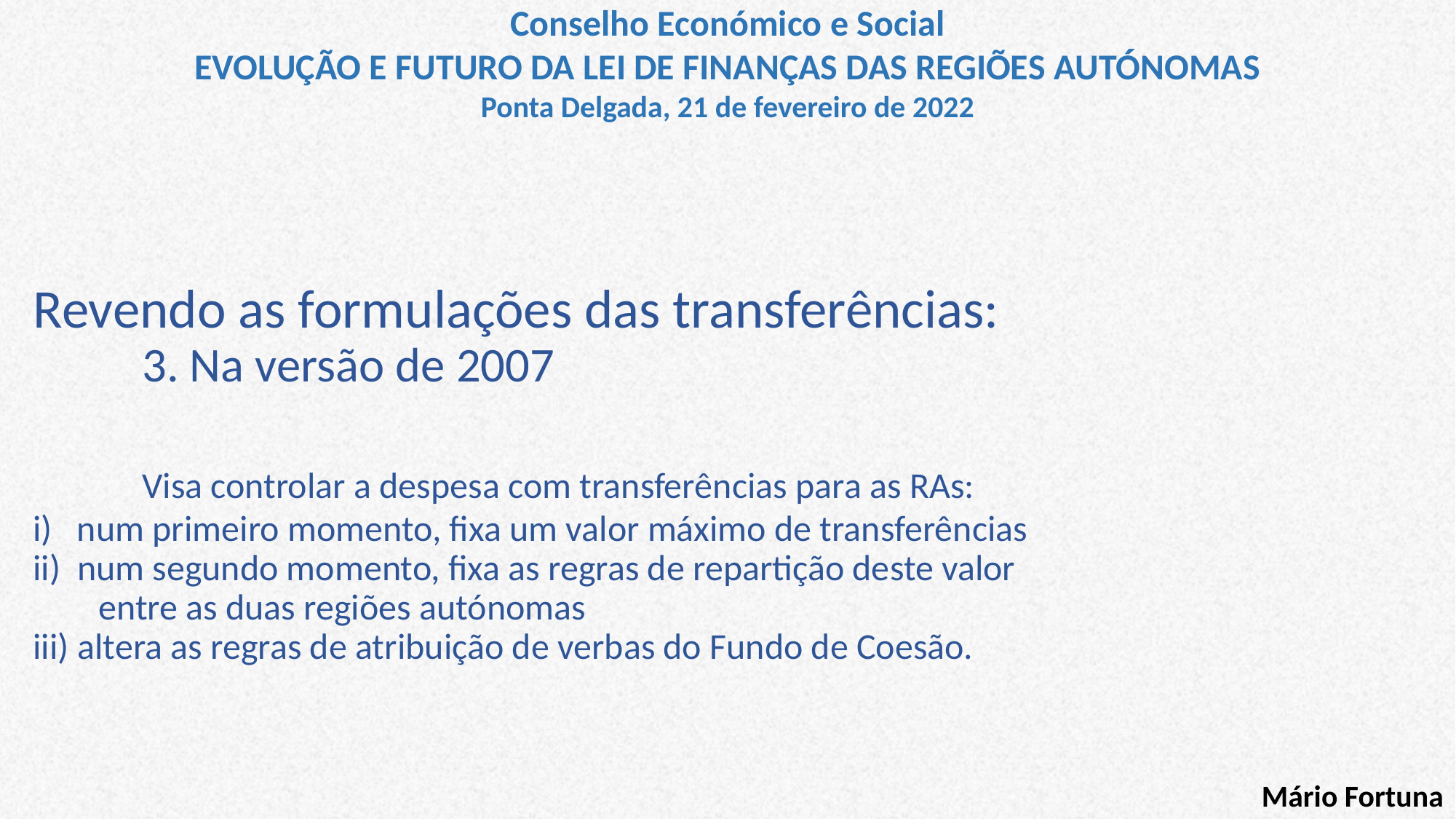

Conselho Económico e Social
EVOLUÇÃO E FUTURO DA LEI DE FINANÇAS DAS REGIÕES AUTÓNOMAS
Ponta Delgada, 21 de fevereiro de 2022
# Revendo as formulações das transferências: 3. Na versão de 2007 Visa controlar a despesa com transferências para as RAs: i)   num primeiro momento, fixa um valor máximo de transferências ii)  num segundo momento, fixa as regras de repartição deste valor entre as duas regiões autónomas iii) altera as regras de atribuição de verbas do Fundo de Coesão.
Mário Fortuna